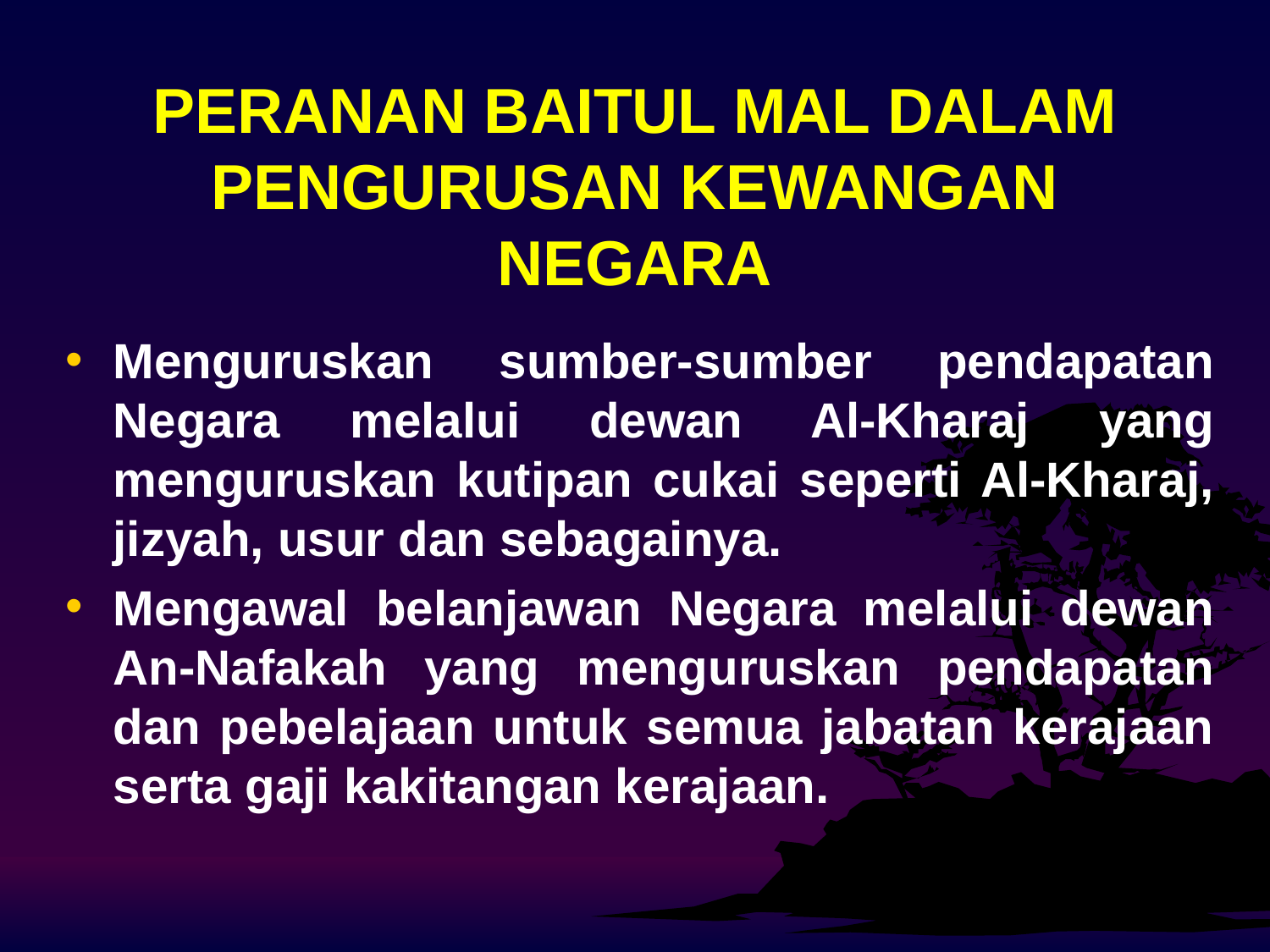

# PERANAN BAITUL MAL DALAM PENGURUSAN KEWANGAN NEGARA

Menguruskan sumber-sumber pendapatan Negara melalui dewan Al-Kharaj yang menguruskan kutipan cukai seperti Al-Kharaj, jizyah, usur dan sebagainya.
Mengawal belanjawan Negara melalui dewan An-Nafakah yang menguruskan pendapatan dan pebelajaan untuk semua jabatan kerajaan serta gaji kakitangan kerajaan.